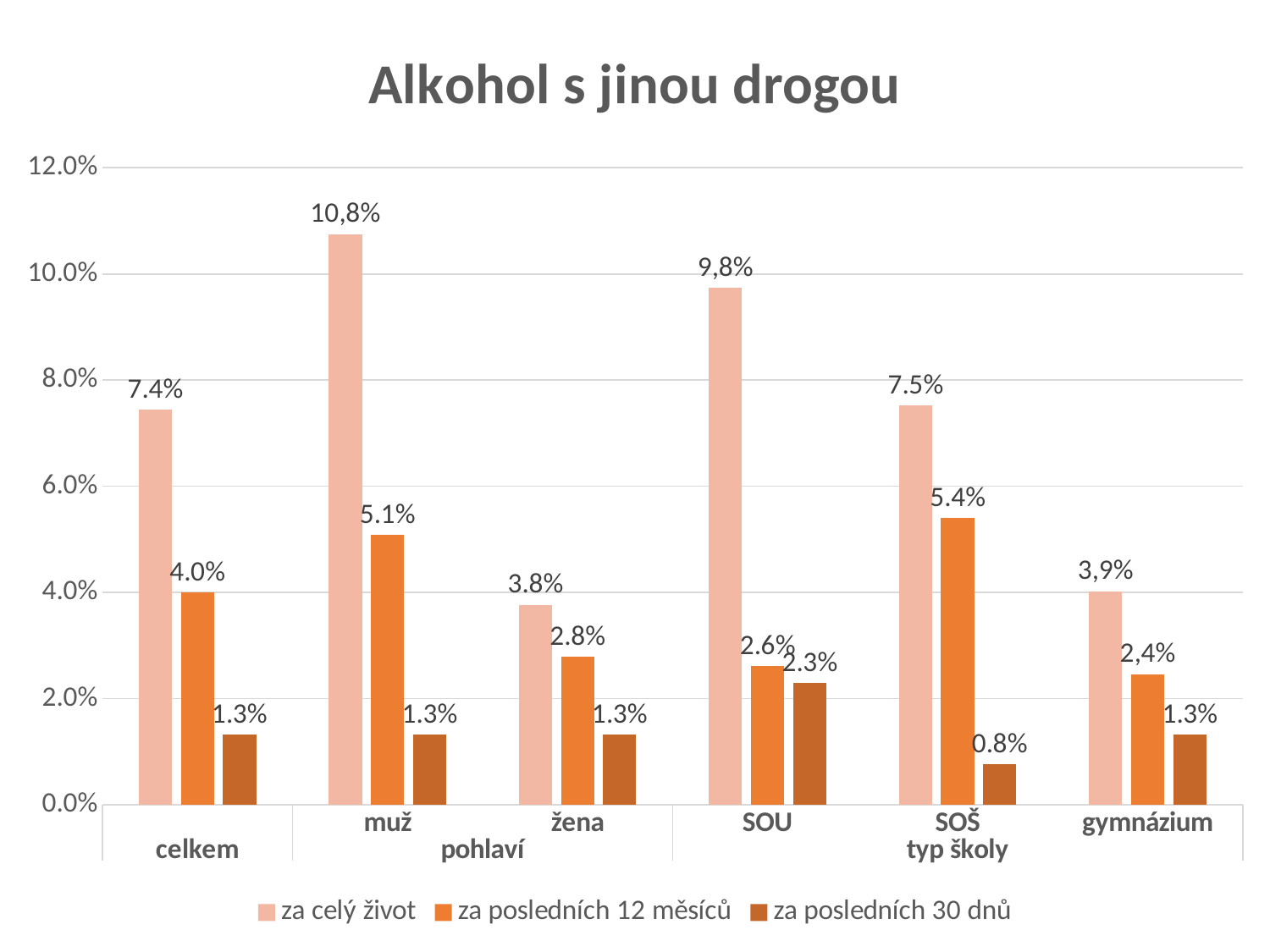

### Chart: Alkohol s jinou drogou

| Category | za celý život | za posledních 12 měsíců | za posledních 30 dnů |
|---|---|---|---|
|  | 0.07447912720993297 | 0.04001782822320092 | 0.013207480257348303 |
| muž | 0.10749637754311775 | 0.05090212611584216 | 0.013193671295105435 |
| žena | 0.037691838862764365 | 0.02789071887907009 | 0.013222865980589355 |
| SOU | 0.0973363086320294 | 0.026166398022438527 | 0.022921179065799165 |
| SOŠ | 0.07519672726150219 | 0.054091771471347756 | 0.007665365715766575 |
| gymnázium | 0.04026018714164237 | 0.024613093511166768 | 0.013189068570670615 |